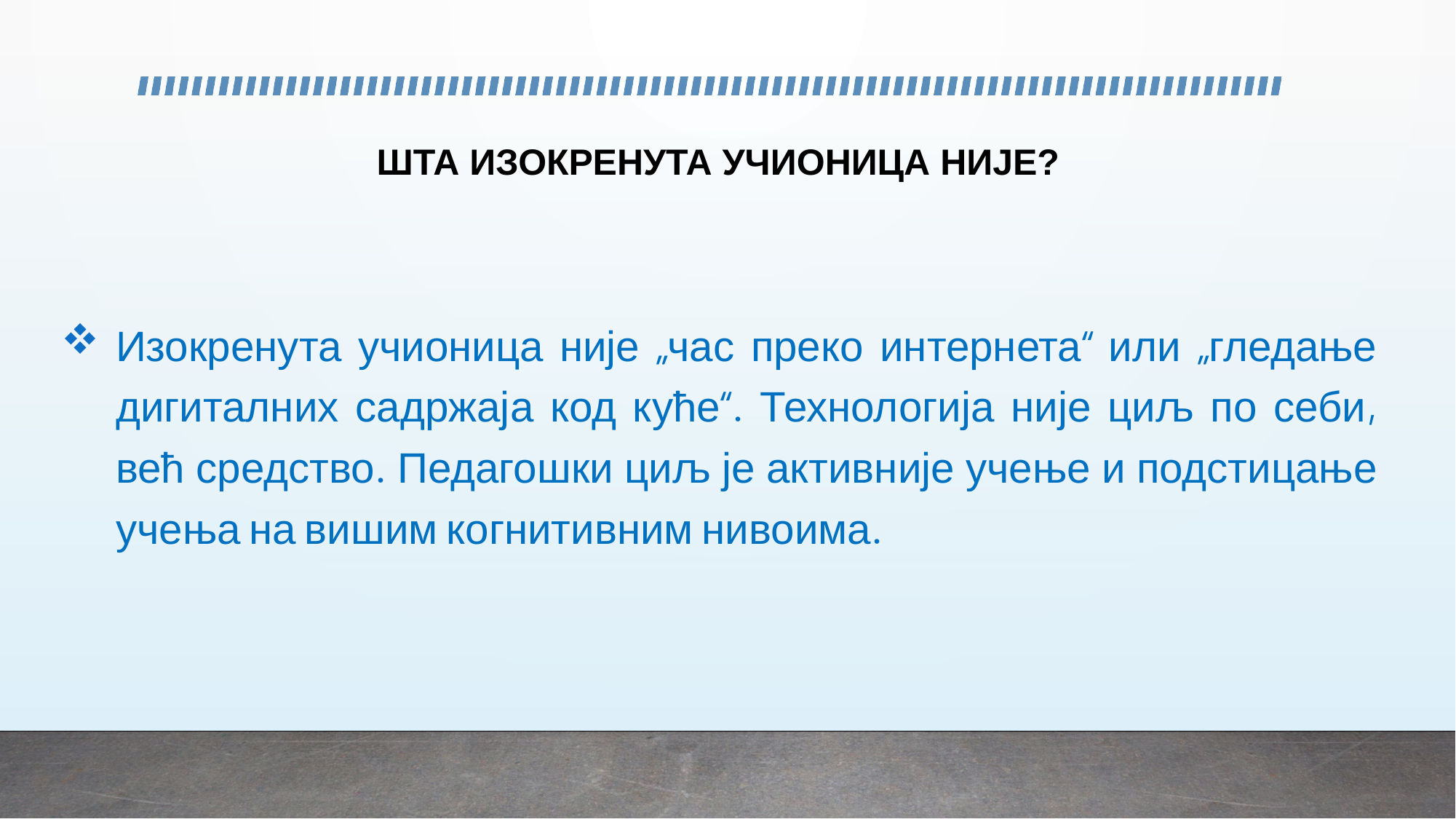

# ШТА ИЗОКРЕНУТА УЧИОНИЦА НИЈЕ?

Изокренута учионица није „час преко интернета“ или „гледање дигиталних садржаја код куће“. Технологија није циљ по себи, већ средство. Педагошки циљ је активније учење и подстицање учења на вишим когнитивним нивоима.